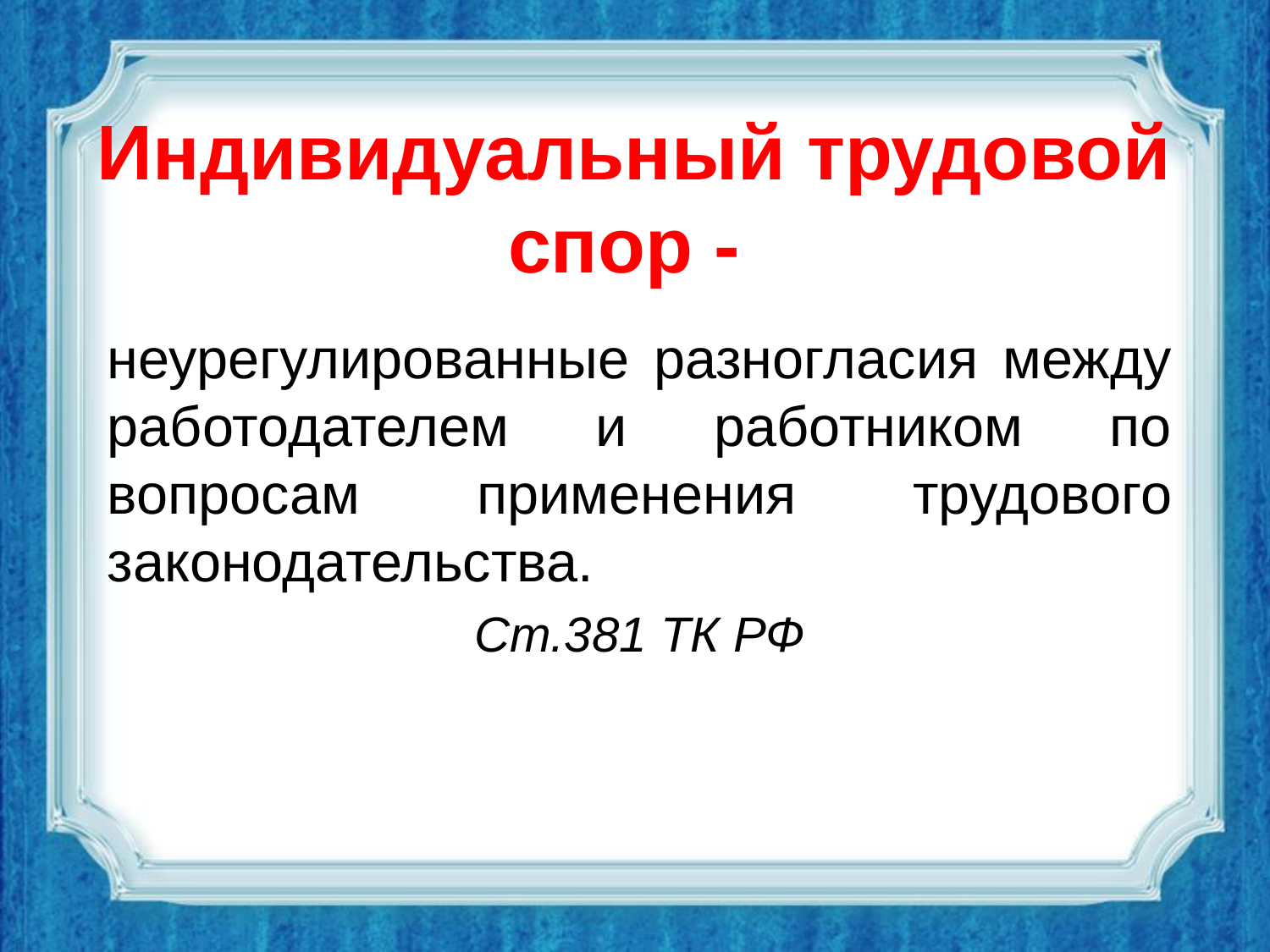

# Индивидуальный трудовой спор -
неурегулированные разногласия между работодателем и работником по вопросам применения трудового законодательства.
Ст.381 ТК РФ